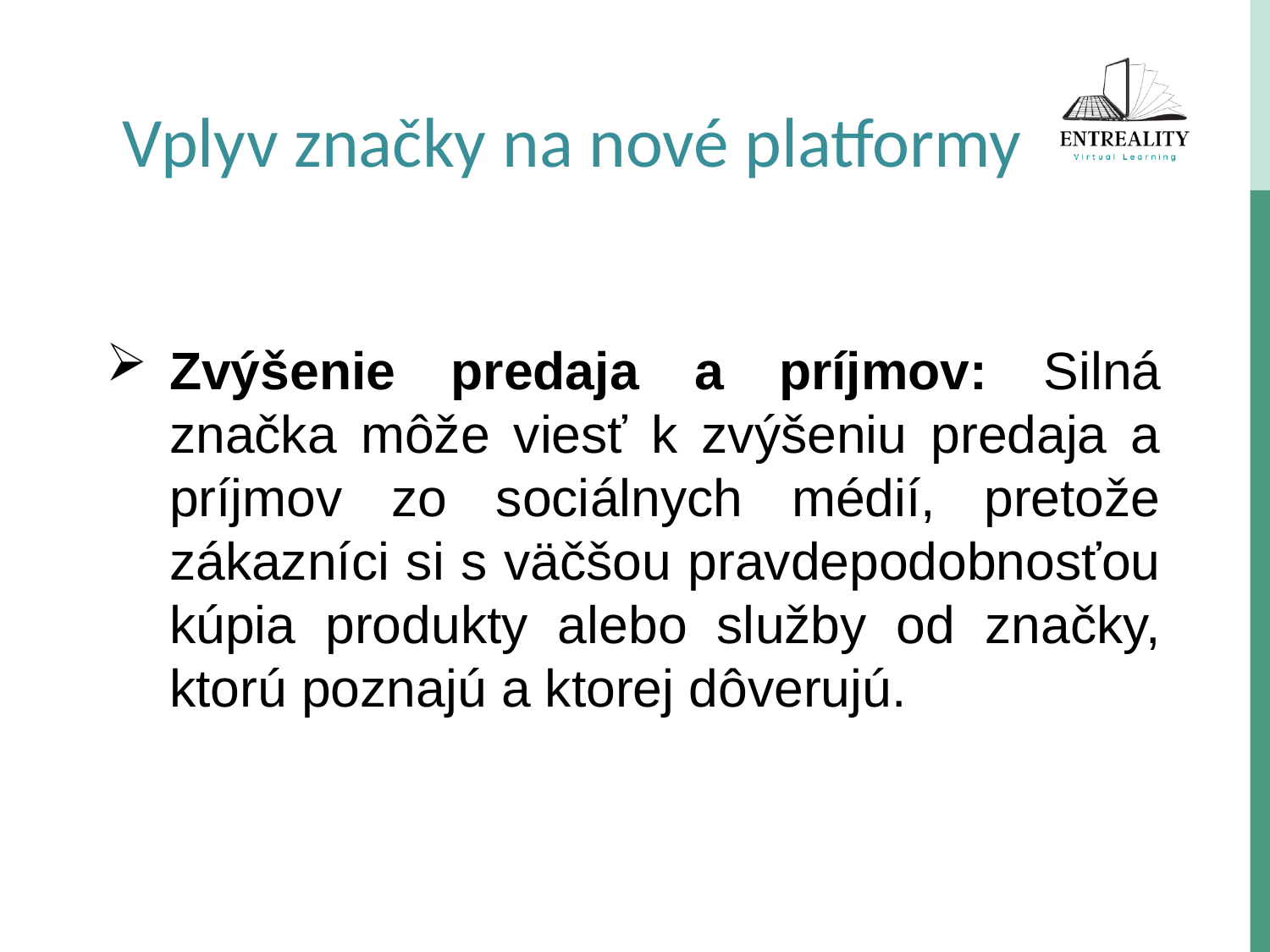

Vplyv značky na nové platformy
Zvýšenie predaja a príjmov: Silná značka môže viesť k zvýšeniu predaja a príjmov zo sociálnych médií, pretože zákazníci si s väčšou pravdepodobnosťou kúpia produkty alebo služby od značky, ktorú poznajú a ktorej dôverujú.